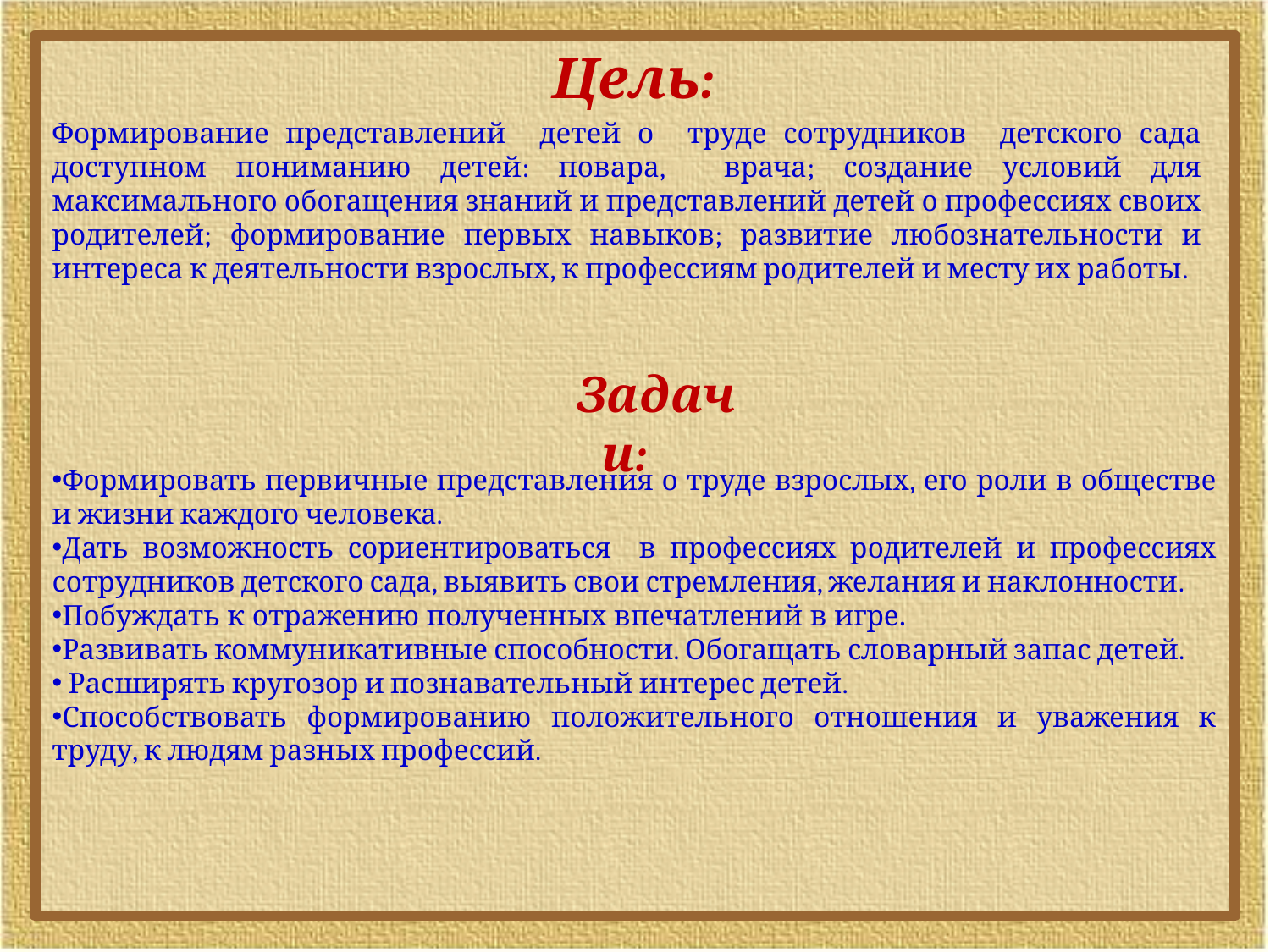

Цель:
Формирование представлений  детей о  труде сотрудников  детского сада доступном пониманию детей: повара,  врача; создание условий для максимального обогащения знаний и представлений детей о профессиях своих родителей; формирование первых навыков; развитие любознательности и интереса к деятельности взрослых, к профессиям родителей и месту их работы.
Задачи:
Формировать первичные представления о труде взрослых, его роли в обществе и жизни каждого человека.
Дать возможность сориентироваться  в профессиях родителей и профессиях сотрудников детского сада, выявить свои стремления, желания и наклонности.
Побуждать к отражению полученных впечатлений в игре.
Развивать коммуникативные способности. Обогащать словарный запас детей.
 Расширять кругозор и познавательный интерес детей.
Способствовать формированию положительного отношения и уважения к труду, к людям разных профессий.